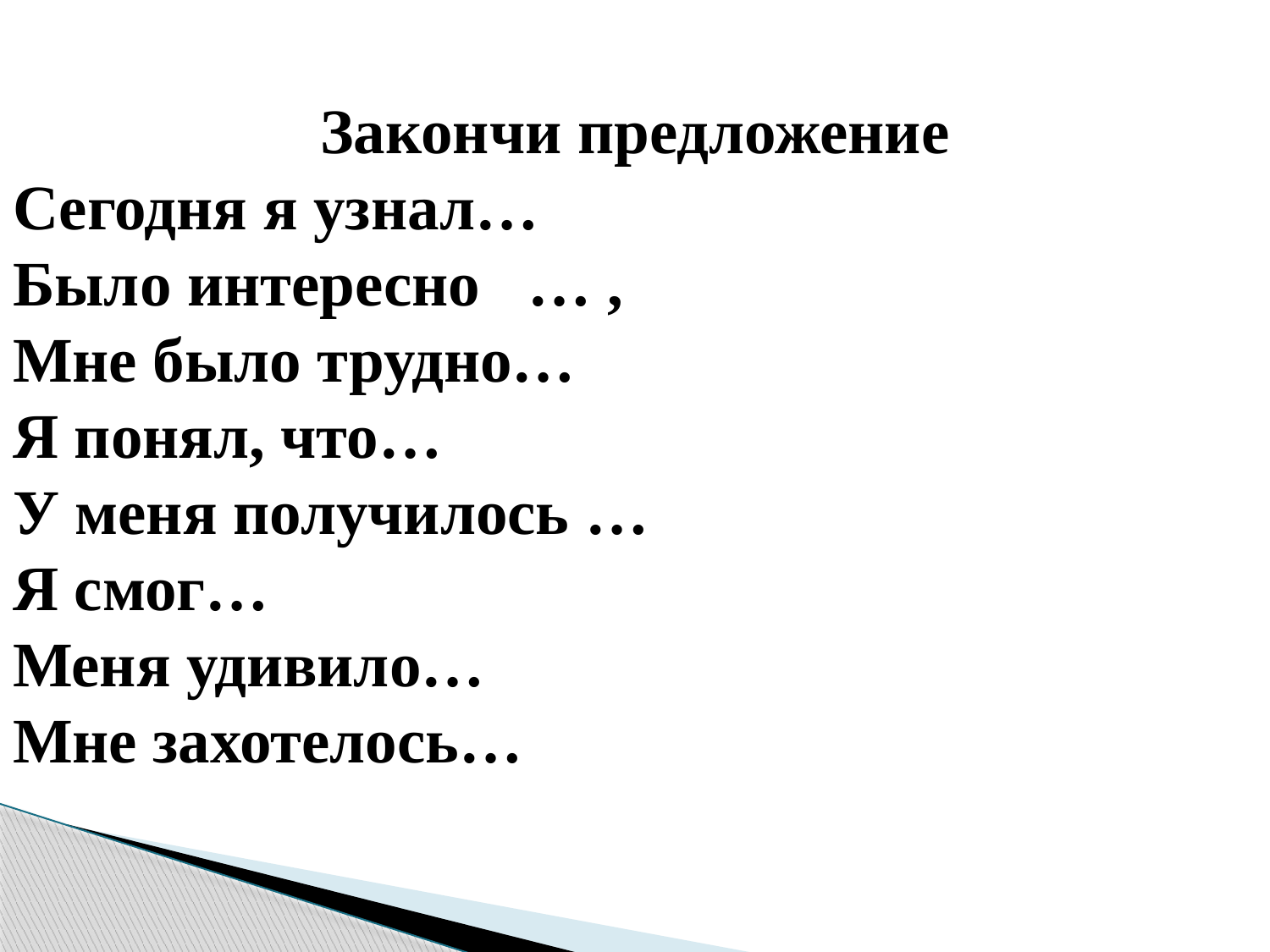

Закончи предложение
Сегодня я узнал…
Было интересно   … ,
Мне было трудно…
Я понял, что…
У меня получилось …
Я смог…
Меня удивило…
Мне захотелось…